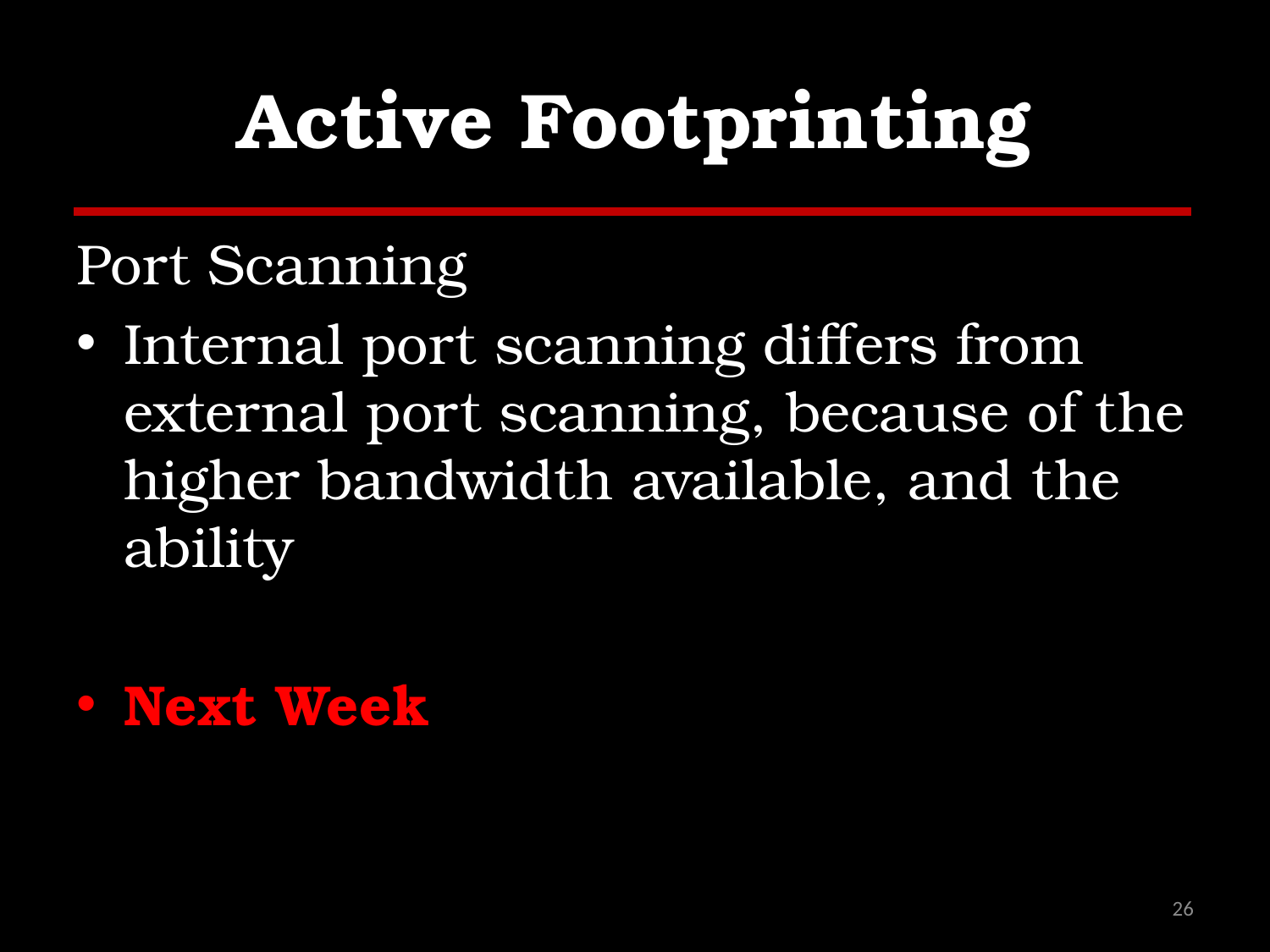

# Active Footprinting
Port Scanning
Internal port scanning differs from external port scanning, because of the higher bandwidth available, and the ability

Next Week
26